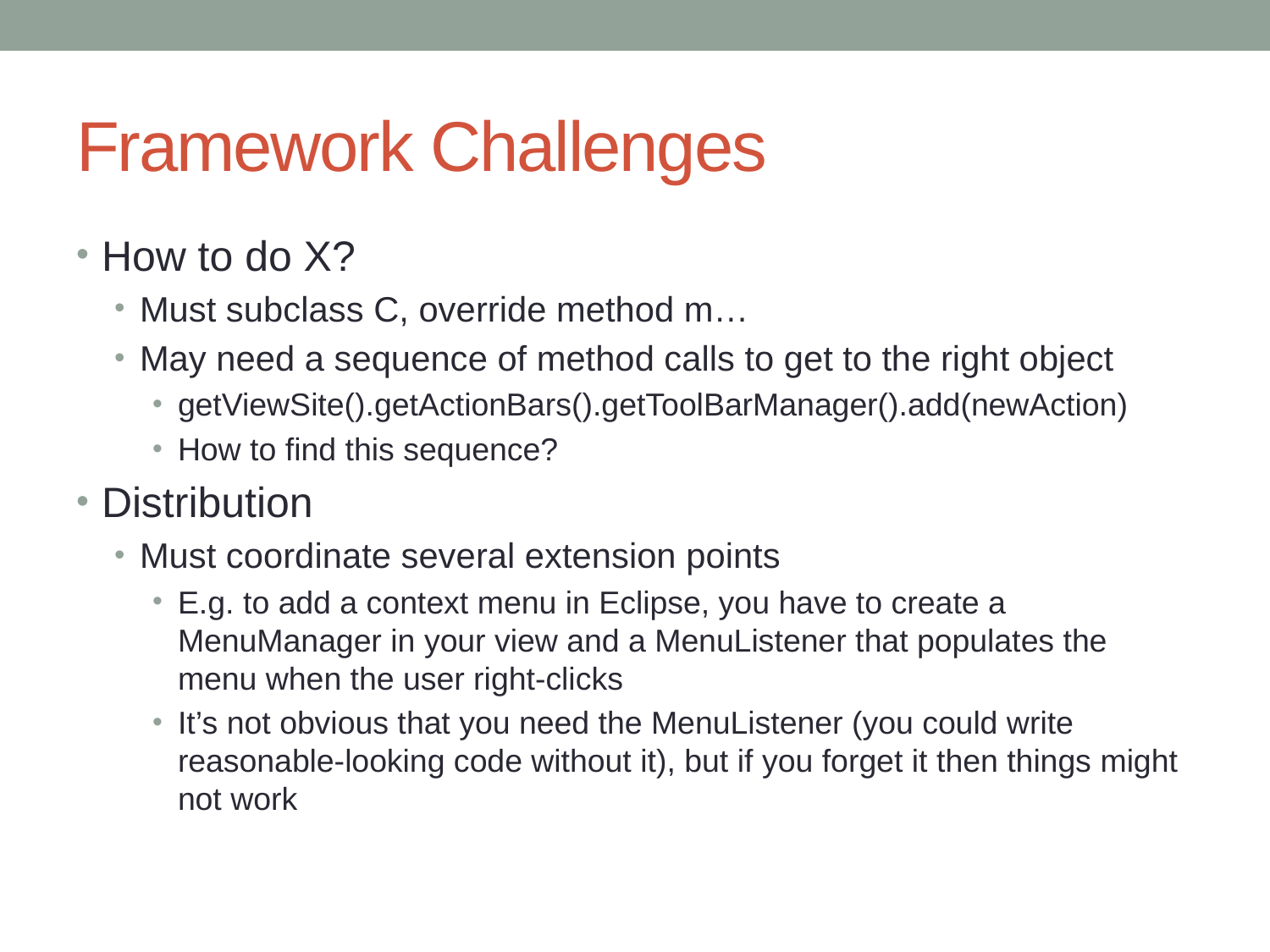

# Framework Challenges
How to do X?
Must subclass C, override method m…
May need a sequence of method calls to get to the right object
getViewSite().getActionBars().getToolBarManager().add(newAction)
How to find this sequence?
Distribution
Must coordinate several extension points
E.g. to add a context menu in Eclipse, you have to create a MenuManager in your view and a MenuListener that populates the menu when the user right-clicks
It’s not obvious that you need the MenuListener (you could write reasonable-looking code without it), but if you forget it then things might not work